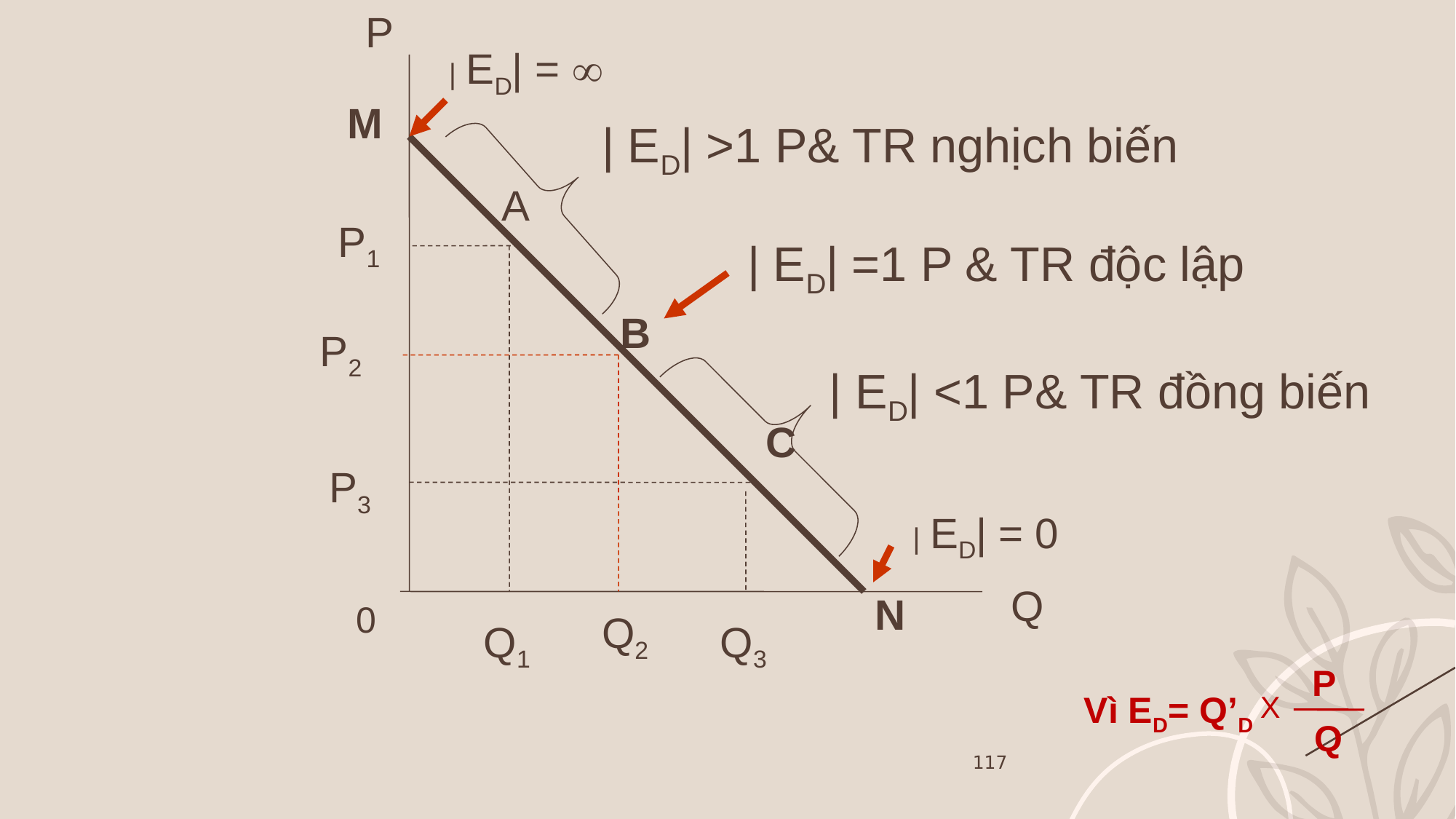

P

M

| ED| >1 P& TR nghịch biến

P1
| ED| =1 P & TR độc lập

P2

| ED| <1 P& TR đồng biến
P3

| ED| = 0

Q
N
0

Q2
Q1
Q3
A
B
C
| ED| = ∞

P
X
Q
Vì ED= Q’D
117